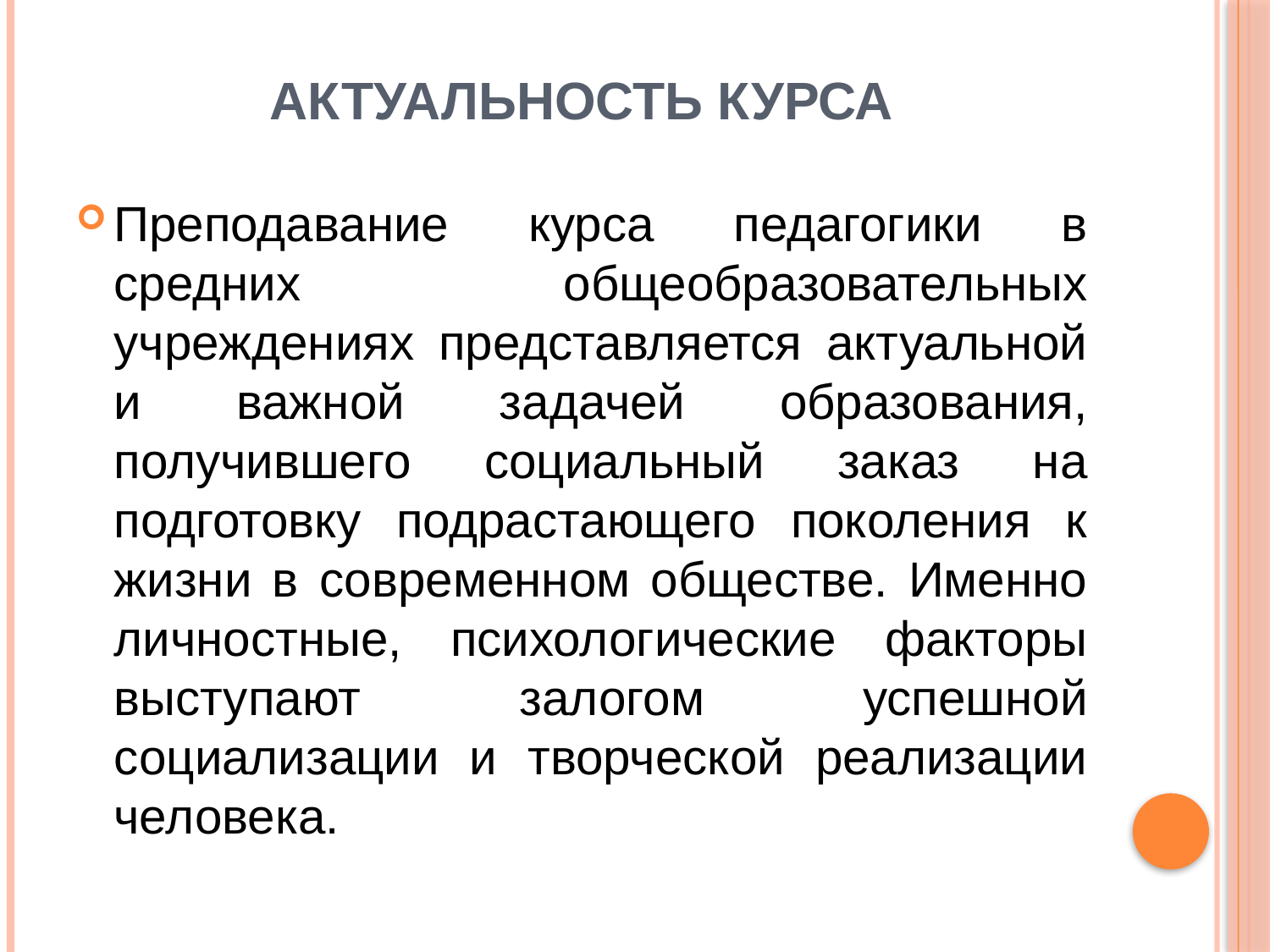

# Актуальность курса
Преподавание курса педагогики в средних общеобразовательных учреждениях представляется актуальной и важной задачей образования, получившего социальный заказ на подготовку подрастающего поколения к жизни в современном обществе. Именно личностные, психологические факторы выступают залогом успешной социализации и творческой реализации человека.